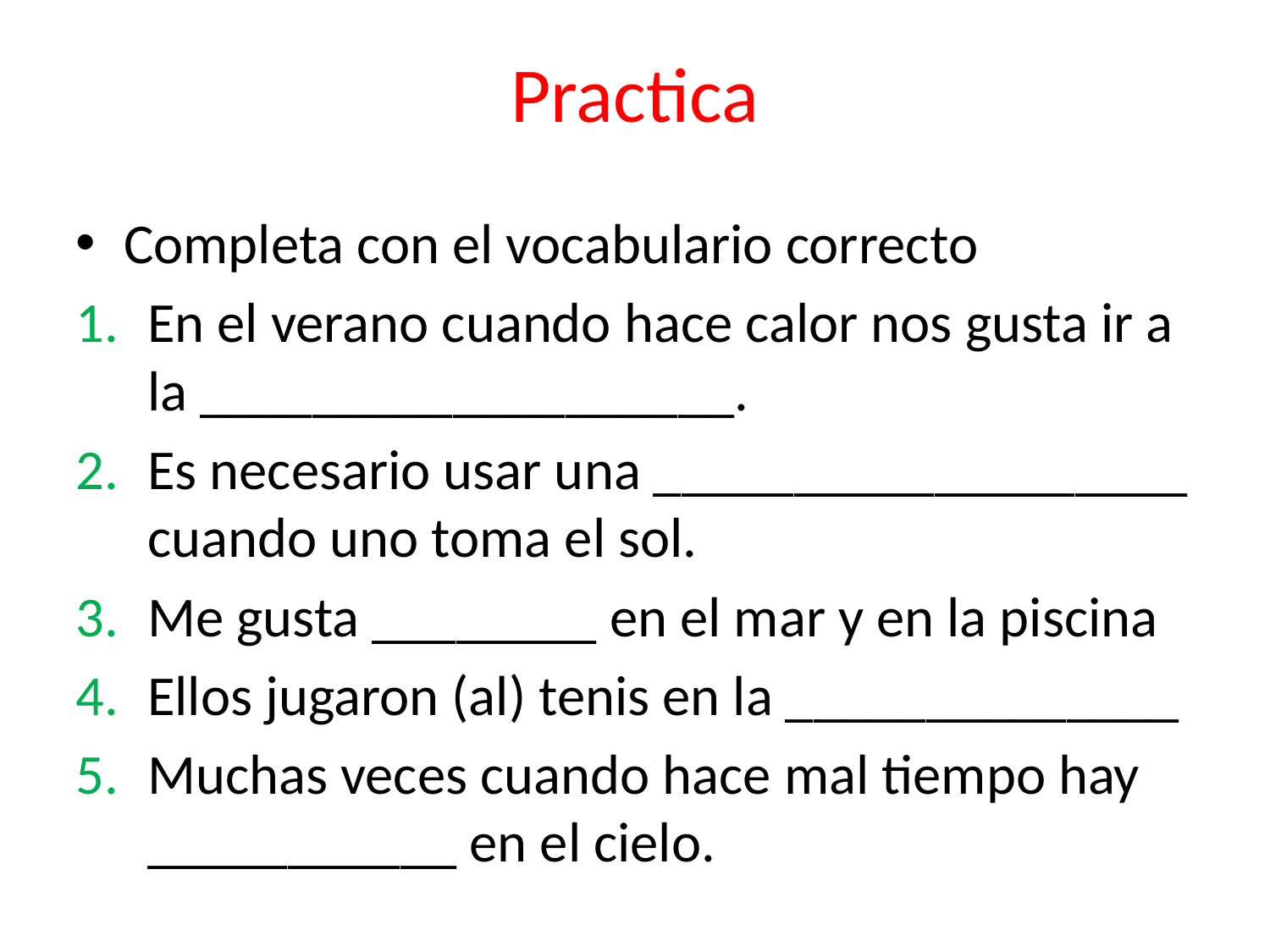

Practica
Completa con el vocabulario correcto
En el verano cuando hace calor nos gusta ir a la ___________________.
Es necesario usar una ___________________ cuando uno toma el sol.
Me gusta ________ en el mar y en la piscina
Ellos jugaron (al) tenis en la ______________
Muchas veces cuando hace mal tiempo hay ___________ en el cielo.